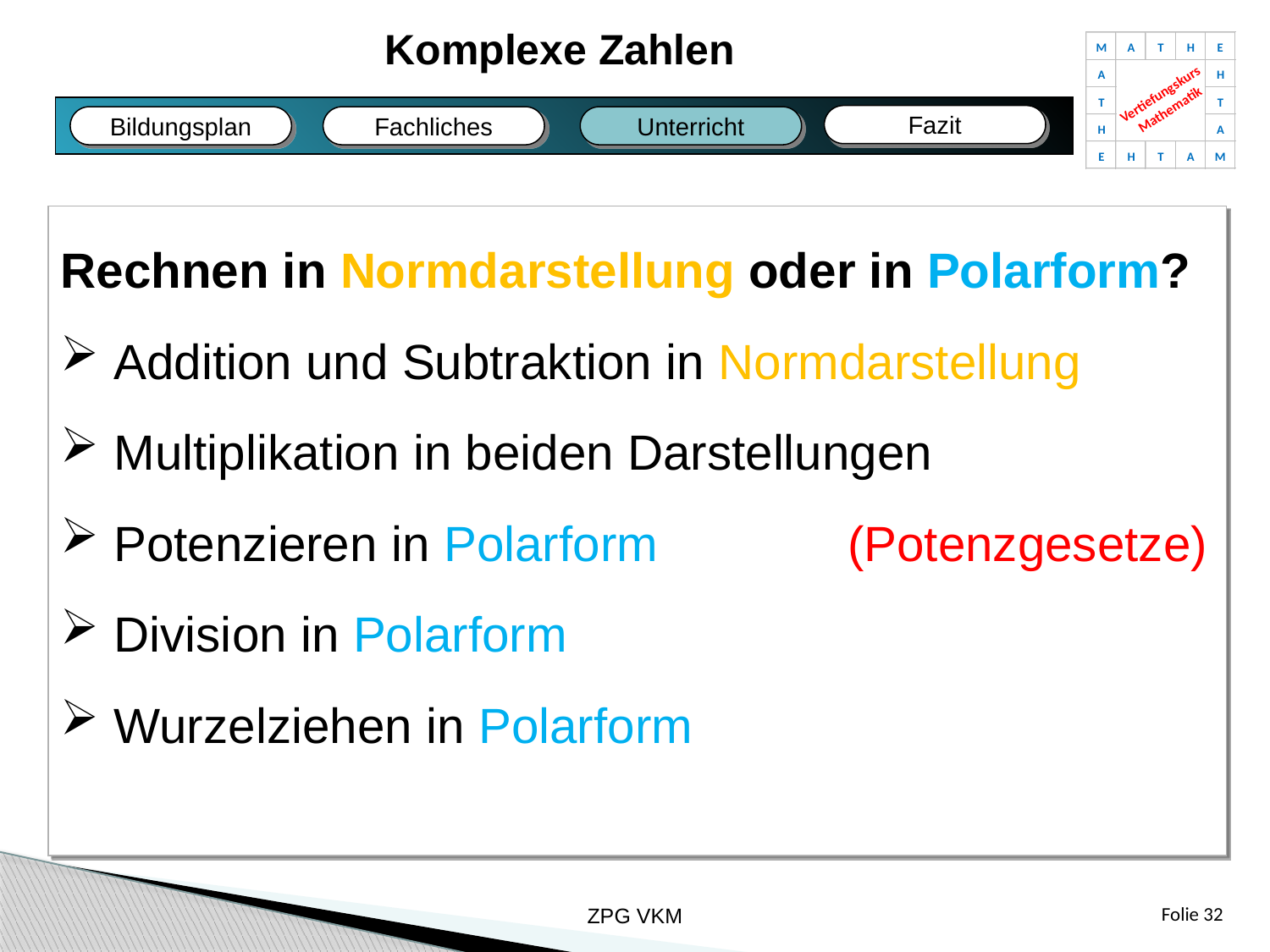

Komplexe Zahlen

M
A
T
H
E

A
H
Vertiefungskurs
Mathematik

T
T

H
A

E
H
T
A
M

Fazit
Fachliches
Bildungsplan
Unterricht
Fazit
Bildungsplan
Fachliches
Unterricht
Rechnen in Normdarstellung oder in Polarform?
 Addition und Subtraktion in Normdarstellung
 Multiplikation in beiden Darstellungen
 Potenzieren in Polarform
 Division in Polarform
 Wurzelziehen in Polarform

(Potenzgesetze)

ZPG VKM
Folie 32